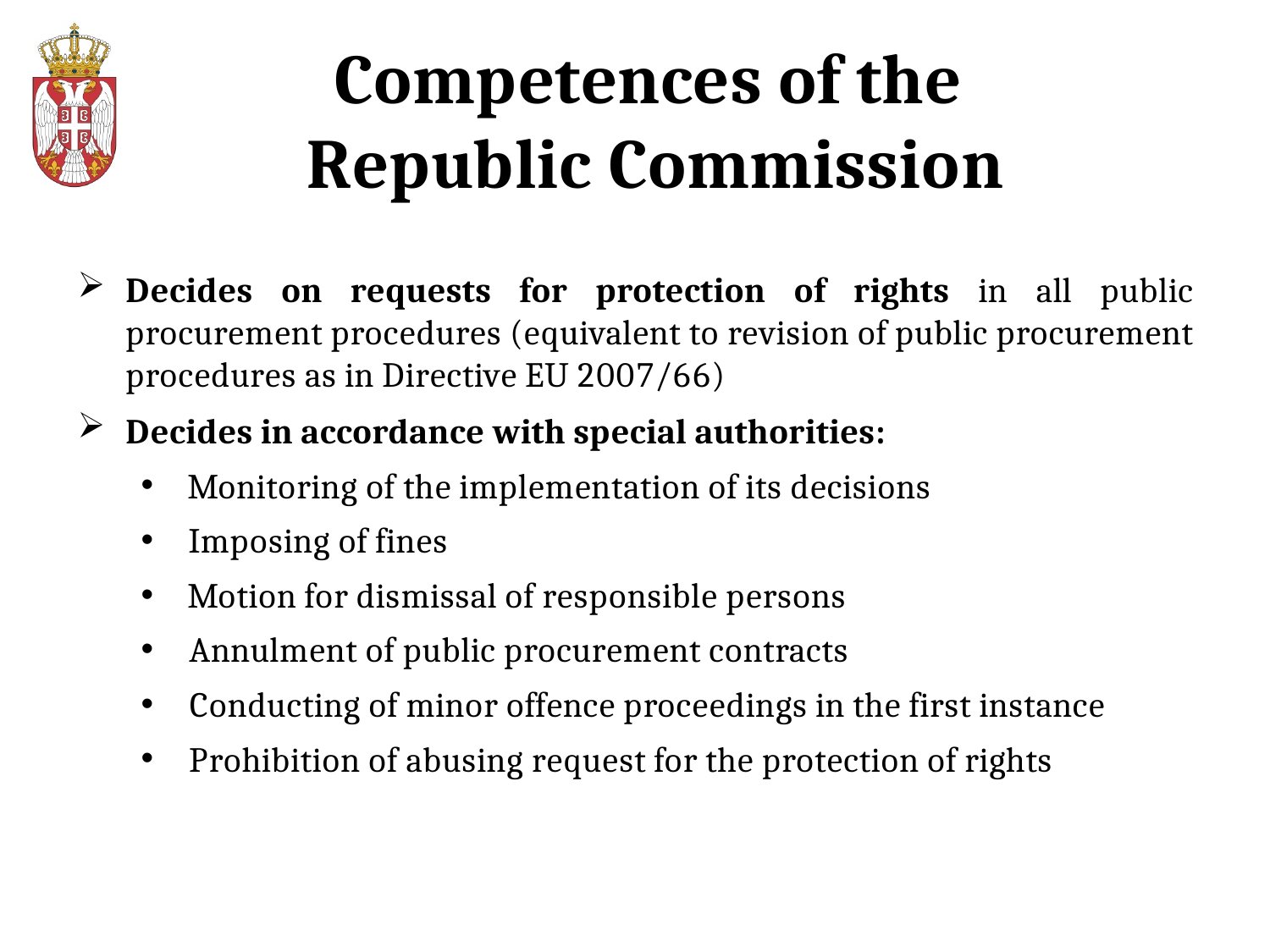

# Competences of the Republic Commission

Decides on requests for protection of rights in all public procurement procedures (equivalent to revision of public procurement procedures as in Directive EU 2007/66)
Decides in accordance with special authorities:
Monitoring of the implementation of its decisions
Imposing of fines
Motion for dismissal of responsible persons
Annulment of public procurement contracts
Conducting of minor offence proceedings in the first instance
Prohibition of abusing request for the protection of rights